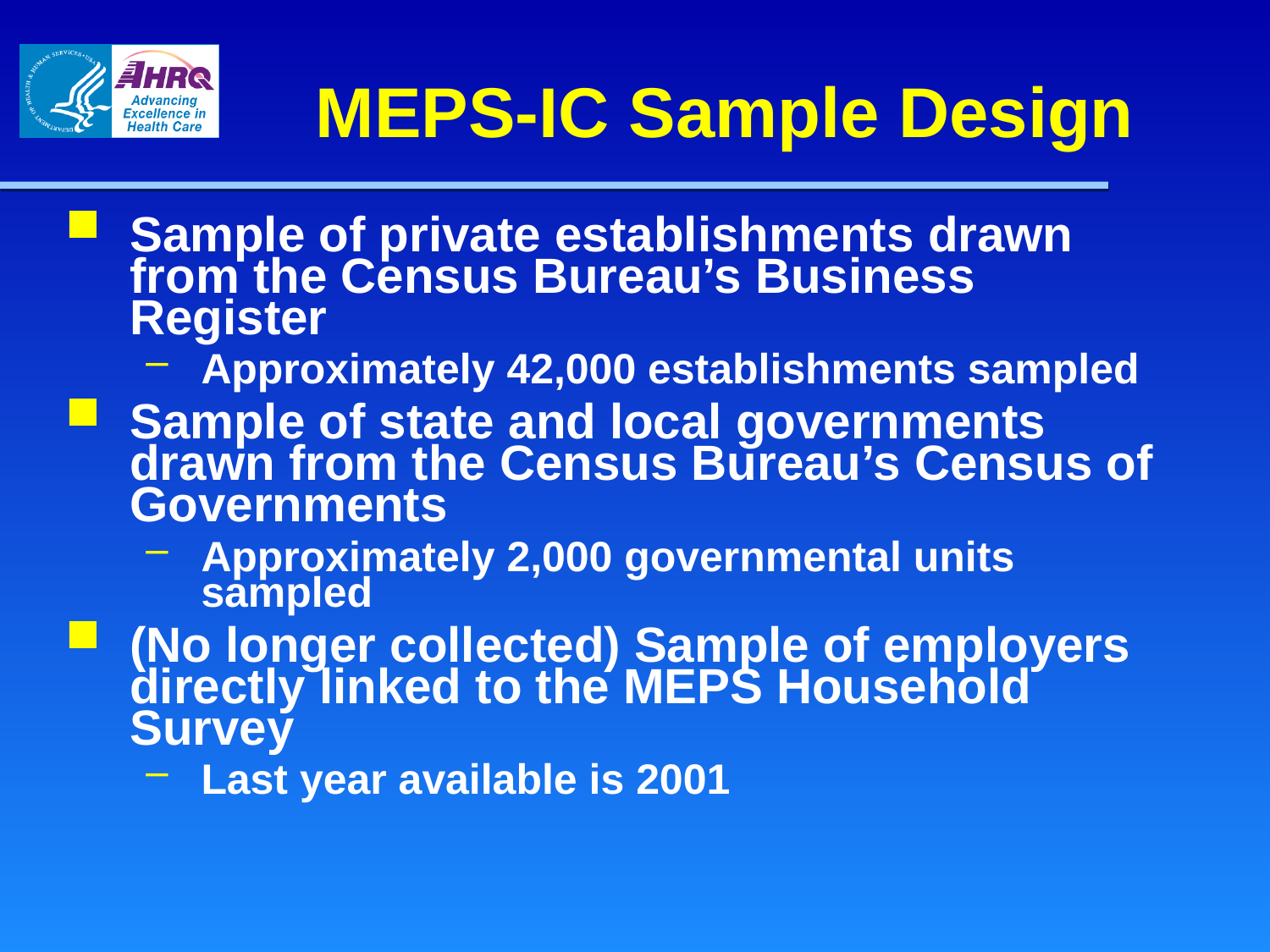

# MEPS-IC Sample Design
Sample of private establishments drawn from the Census Bureau’s Business Register
Approximately 42,000 establishments sampled
Sample of state and local governments drawn from the Census Bureau’s Census of Governments
Approximately 2,000 governmental units sampled
(No longer collected) Sample of employers directly linked to the MEPS Household Survey
Last year available is 2001